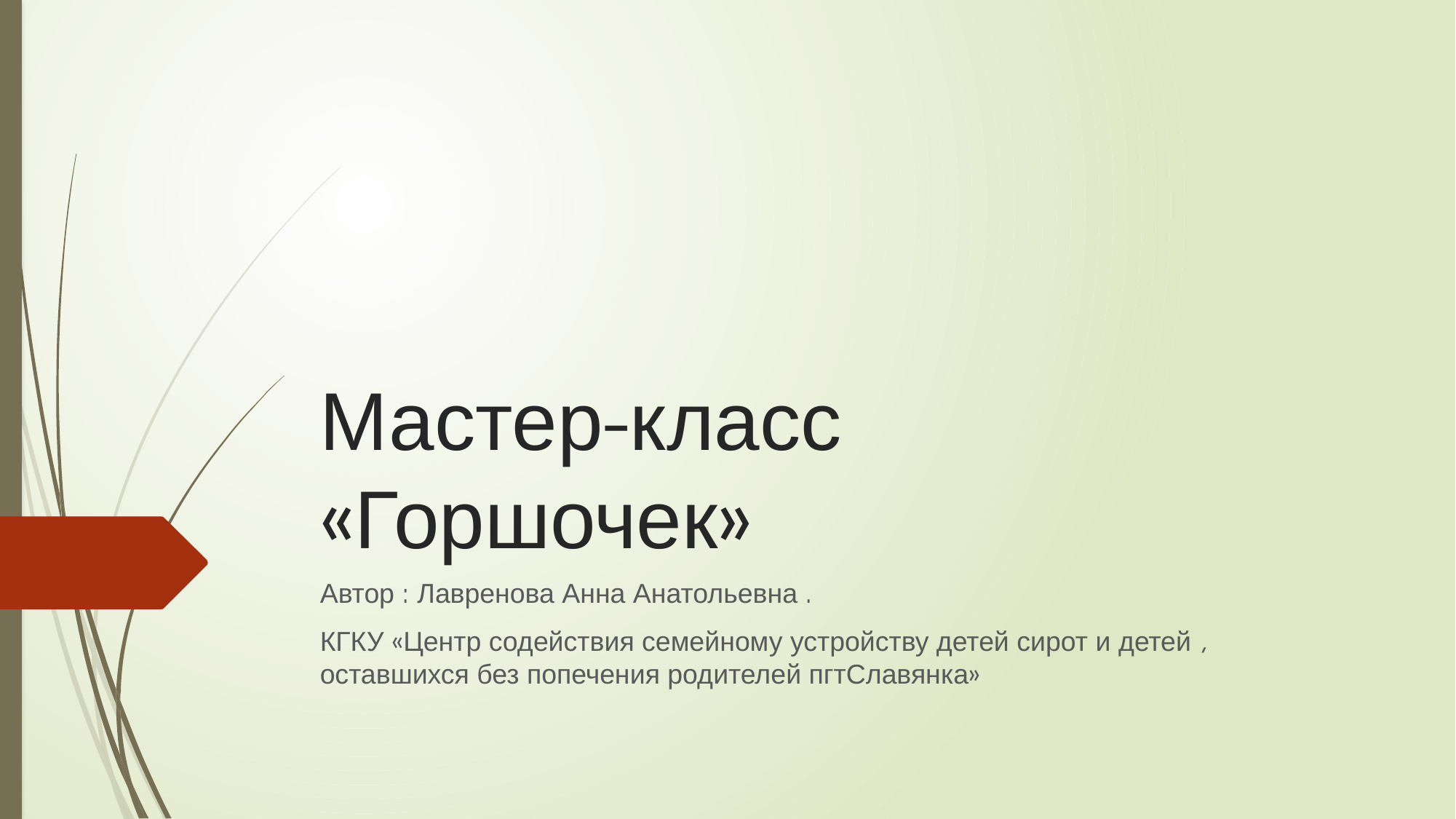

# Мастер-класс «Горшочек»
Автор : Лавренова Анна Анатольевна .
КГКУ «Центр содействия семейному устройству детей сирот и детей , оставшихся без попечения родителей пгтСлавянка»